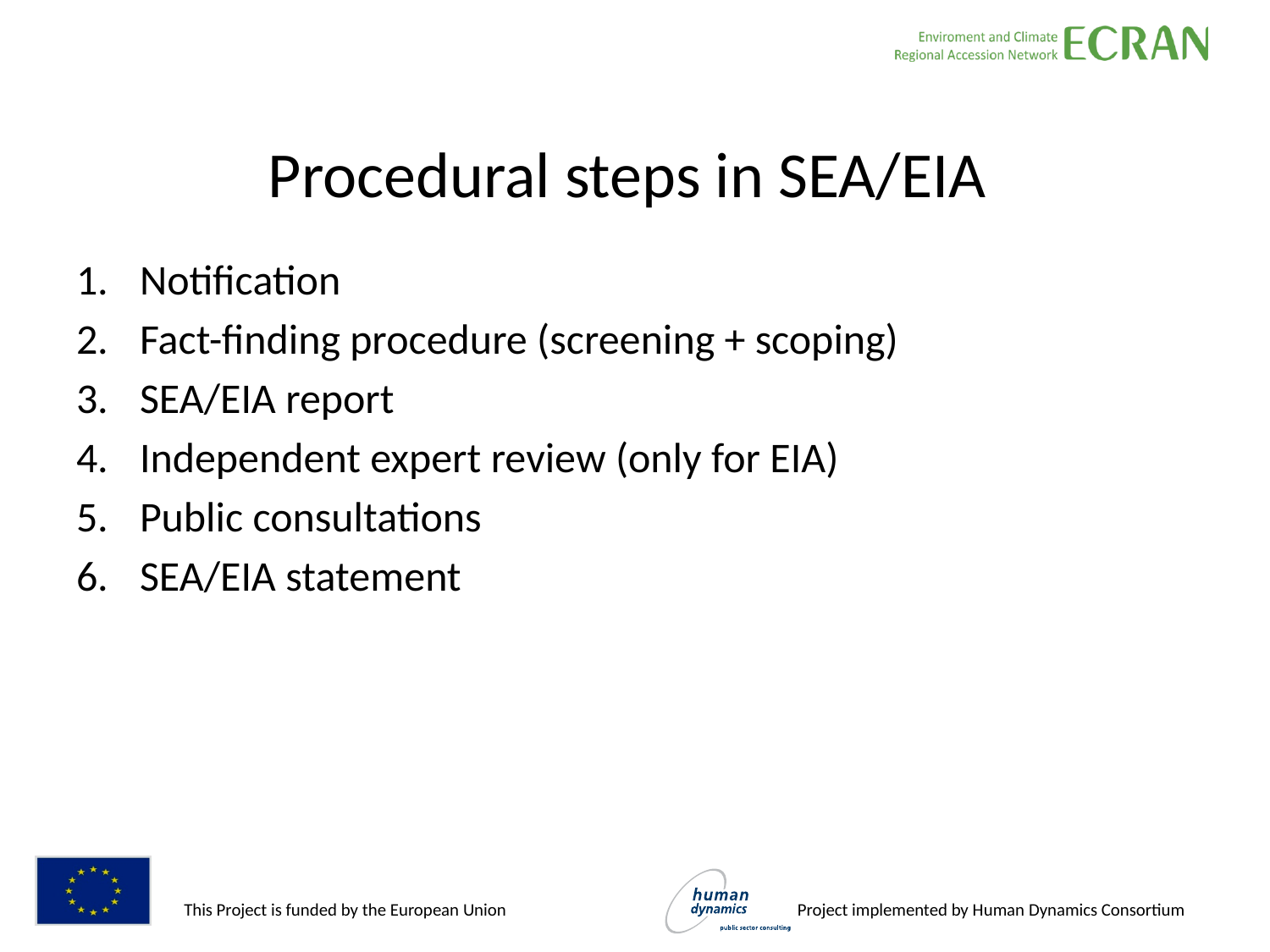

# Procedural steps in SEA/EIA
Notification
Fact-finding procedure (screening + scoping)
SEA/EIA report
Independent expert review (only for EIA)
Public consultations
SEA/EIA statement